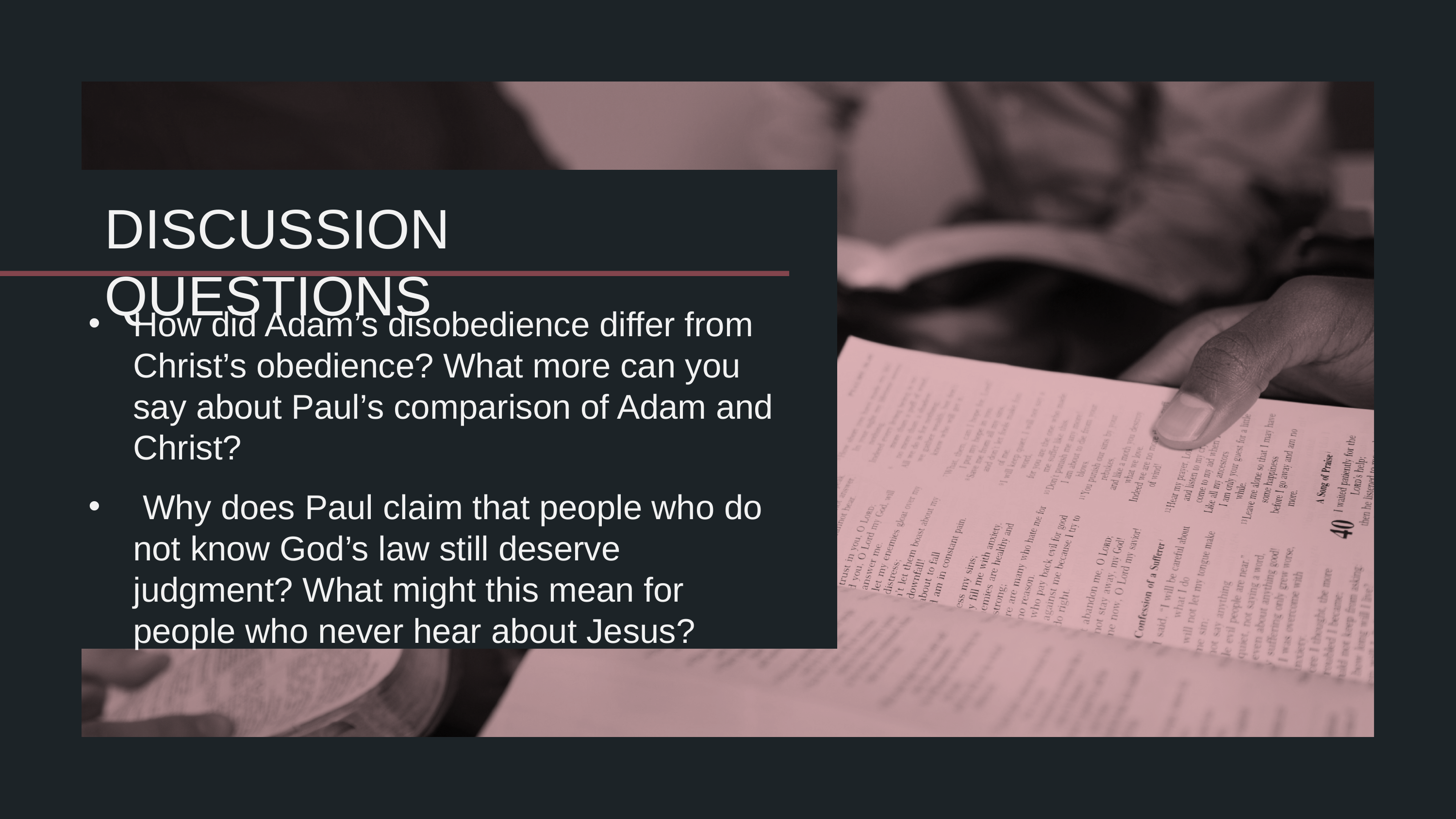

How did Adam’s disobedience differ from Christ’s obedience? What more can you say about Paul’s comparison of Adam and Christ?
 Why does Paul claim that people who do not know God’s law still deserve judgment? What might this mean for people who never hear about Jesus?